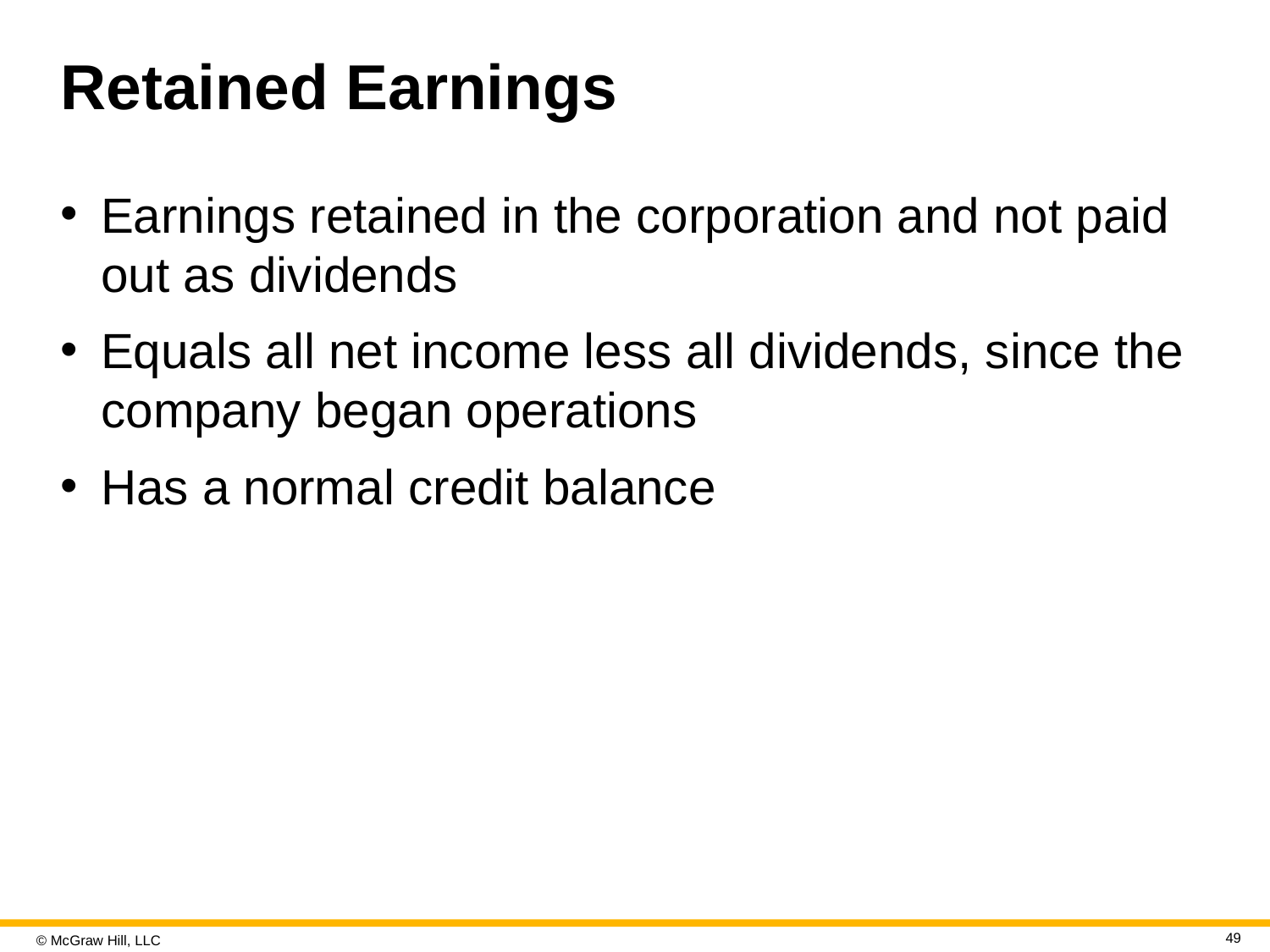

# Retained Earnings
Earnings retained in the corporation and not paid out as dividends
Equals all net income less all dividends, since the company began operations
Has a normal credit balance
49